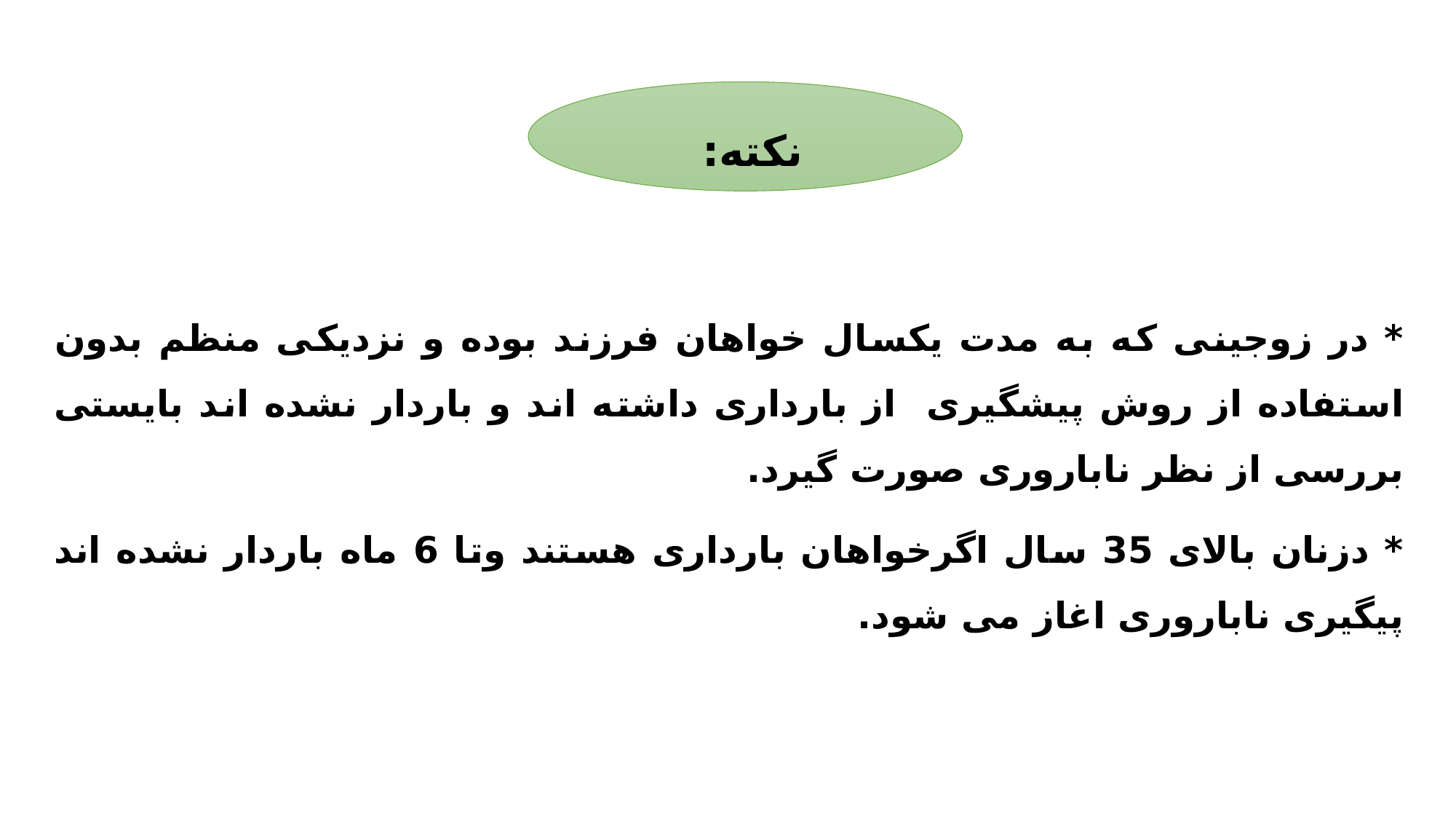

نکته:

* در زوجینی که به مدت یکسال خواهان فرزند بوده و نزدیکی منظم بدون استفاده از روش پیشگیری  از بارداری داشته اند و باردار نشده اند بایستی بررسی از نظر ناباروری صورت گیرد.
* دزنان بالای 35 سال اگرخواهان بارداری هستند وتا 6 ماه باردار نشده اند پیگیری ناباروری اغاز می شود.